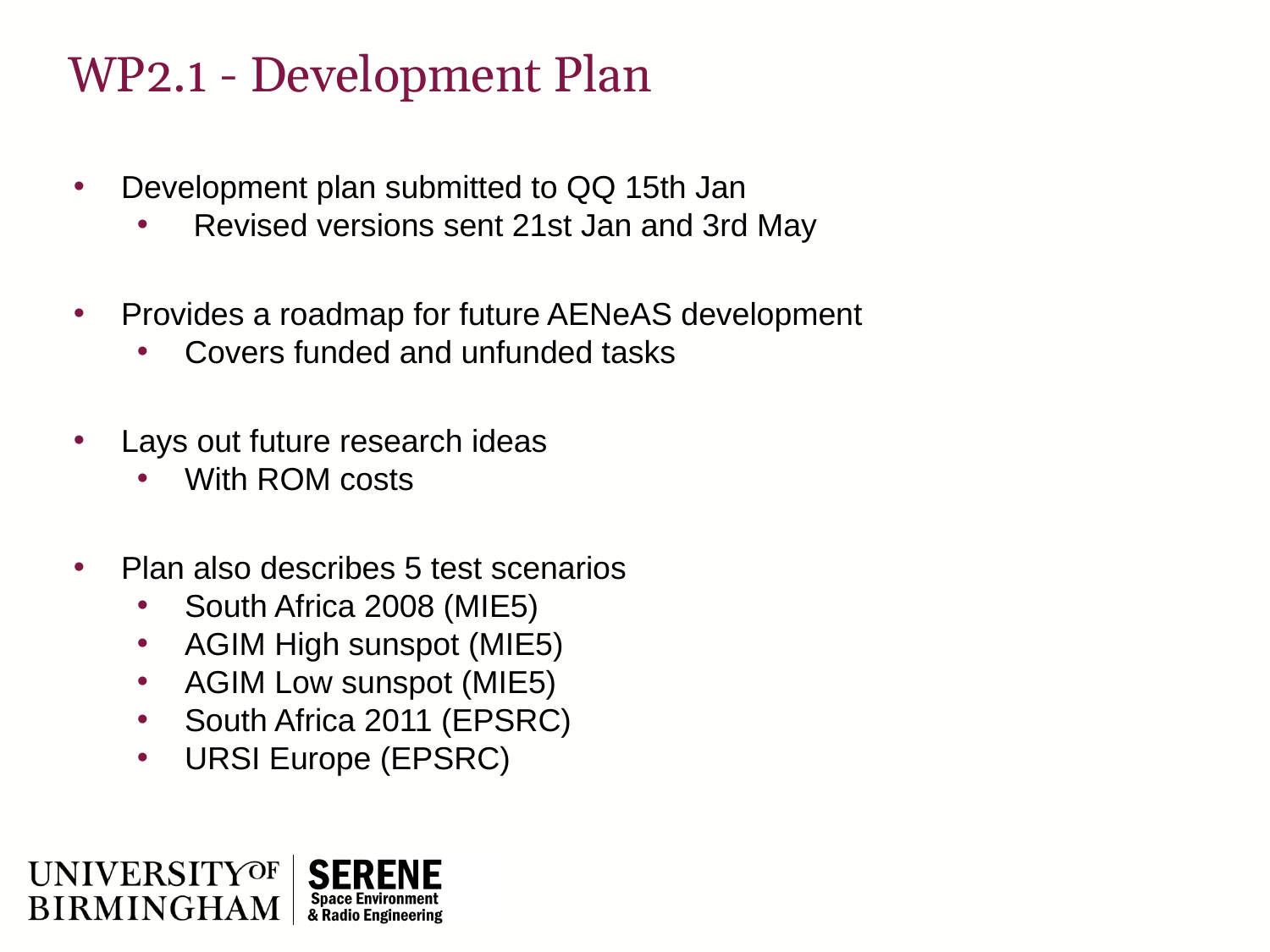

# WP2.1 - Development Plan
Development plan submitted to QQ 15th Jan
 Revised versions sent 21st Jan and 3rd May

Provides a roadmap for future AENeAS development
Covers funded and unfunded tasks

Lays out future research ideas
With ROM costs

Plan also describes 5 test scenarios
South Africa 2008 (MIE5)
AGIM High sunspot (MIE5)
AGIM Low sunspot (MIE5)
South Africa 2011 (EPSRC)
URSI Europe (EPSRC)